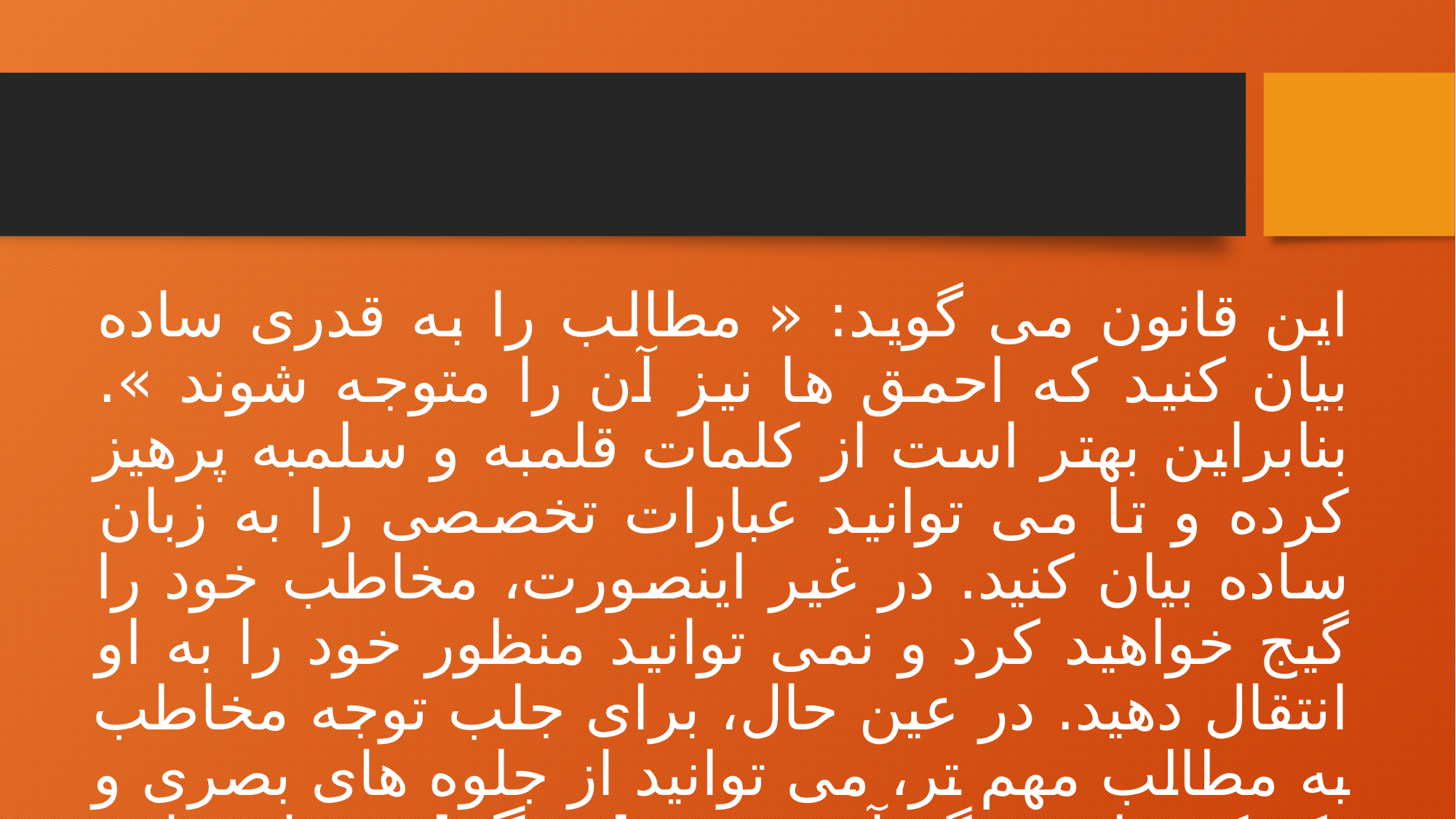

این قانون می گوید: « مطالب را به قدری ساده بیان کنید که احمق ها نیز آن را متوجه شوند ». بنابراین بهتر است از کلمات قلمبه و سلمبه پرهیز کرده و تا می توانید عبارات تخصصی را به زبان ساده بیان کنید. در غیر اینصورت، مخاطب خود را گیج خواهید کرد و نمی توانید منظور خود را به او انتقال دهید. در عین حال، برای جلب توجه مخاطب به مطالب مهم تر، می توانید از جلوه های بصری و تکنیک های رنگ آمیزی و تایپوگرافی استفاده کنید.